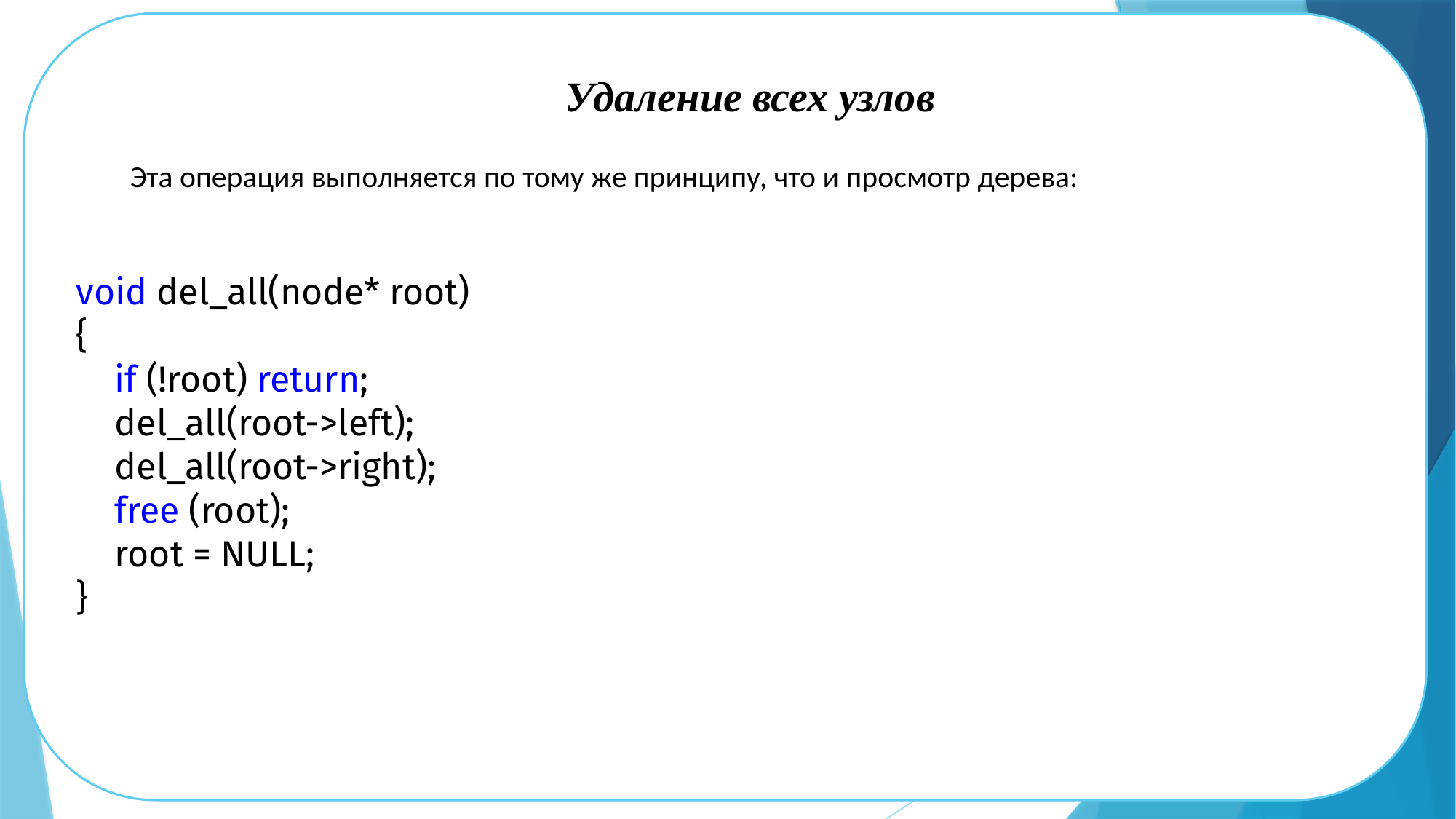

Удаление всех узлов

Эта операция выполняется по тому же принципу, что и просмотр дерева:
void del_all(node* root)
{
    if (!root) return;
    del_all(root->left);
    del_all(root->right);
    free (root);
    root = NULL;
}